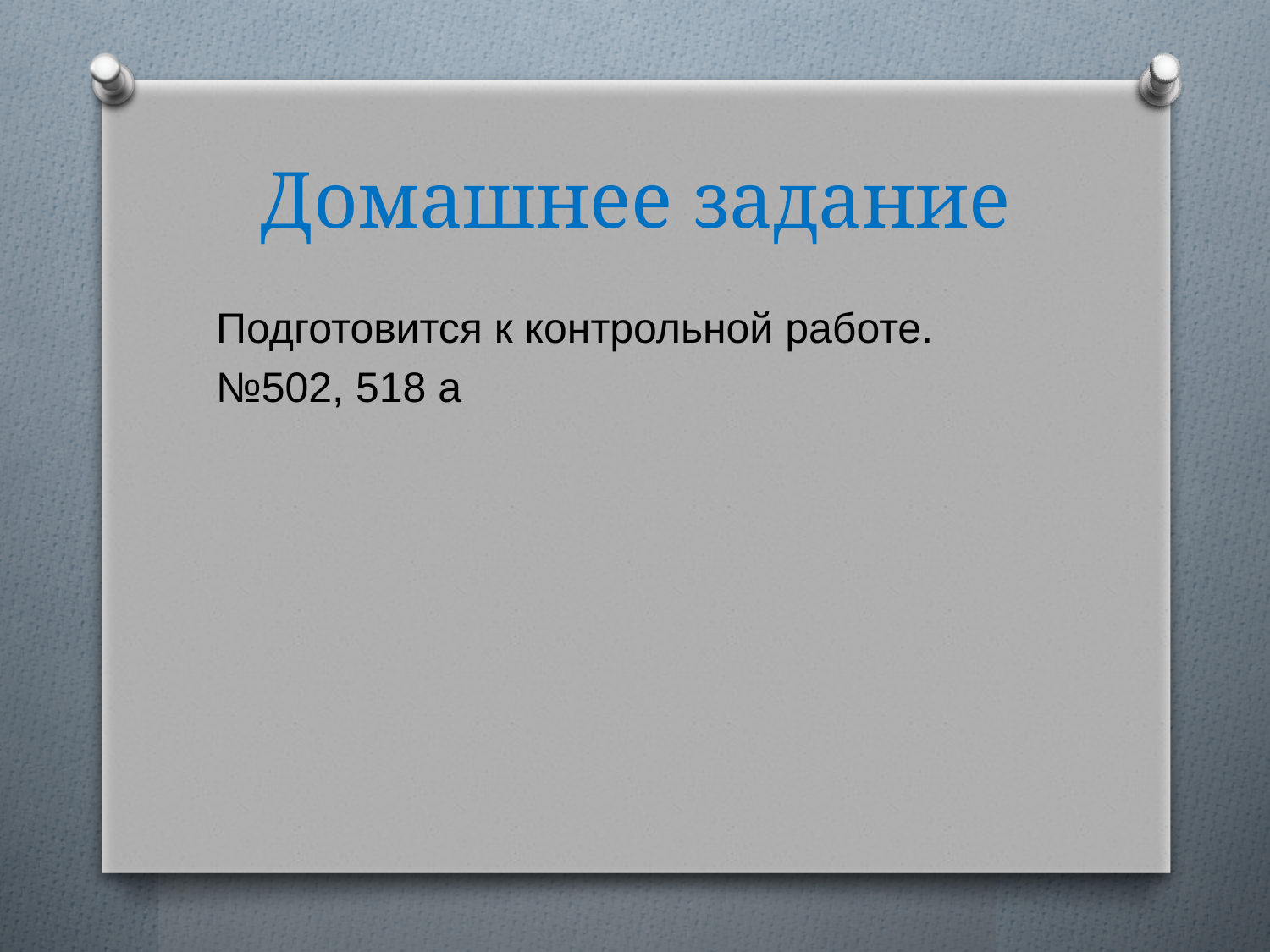

# Домашнее задание
Подготовится к контрольной работе.
№502, 518 а